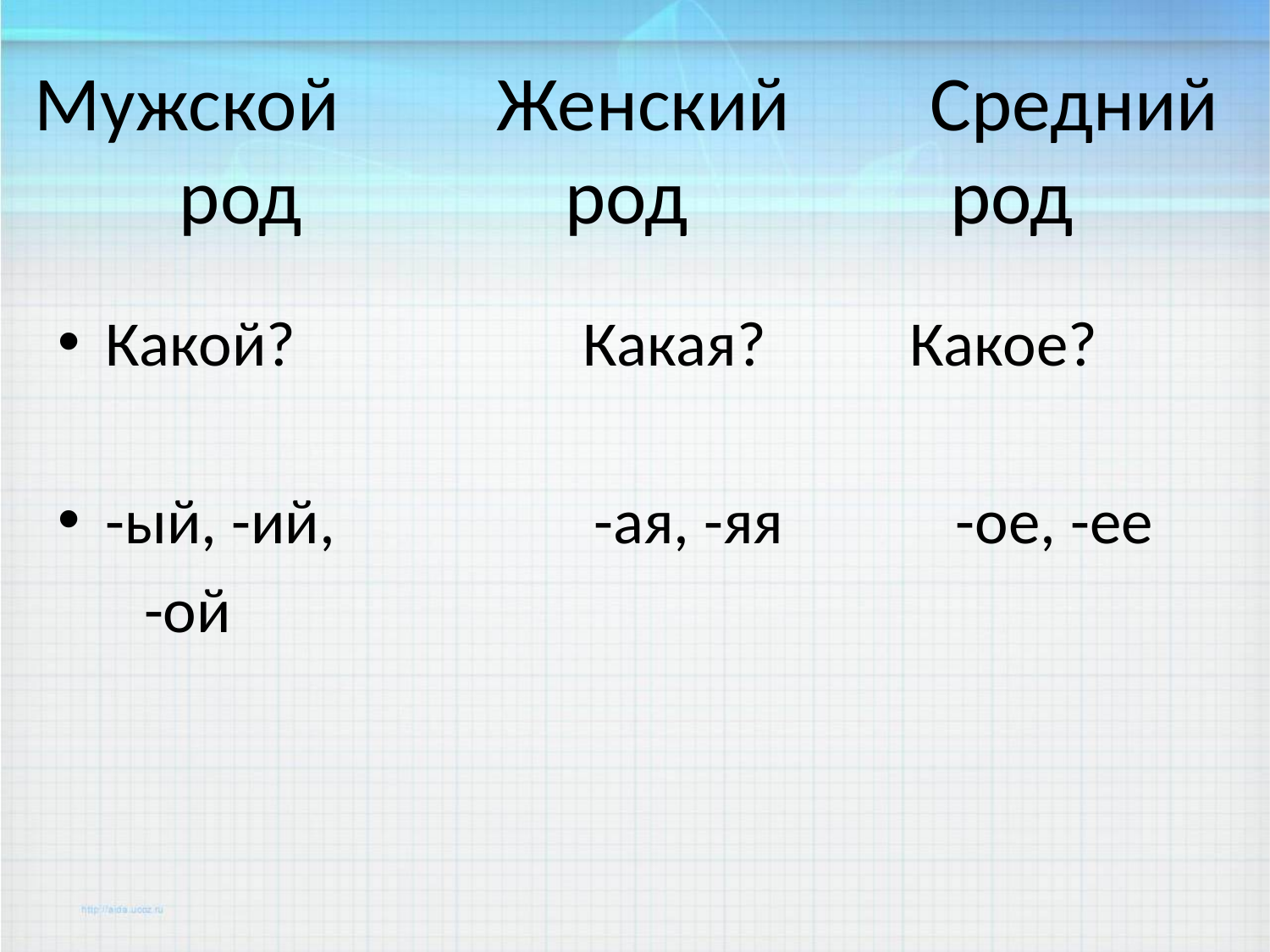

Мужской         Женский        Средний род               род               род
Какой?                    Какая?          Какое?

-ый, -ий,                  -ая, -яя            -ое, -ее
      -ой